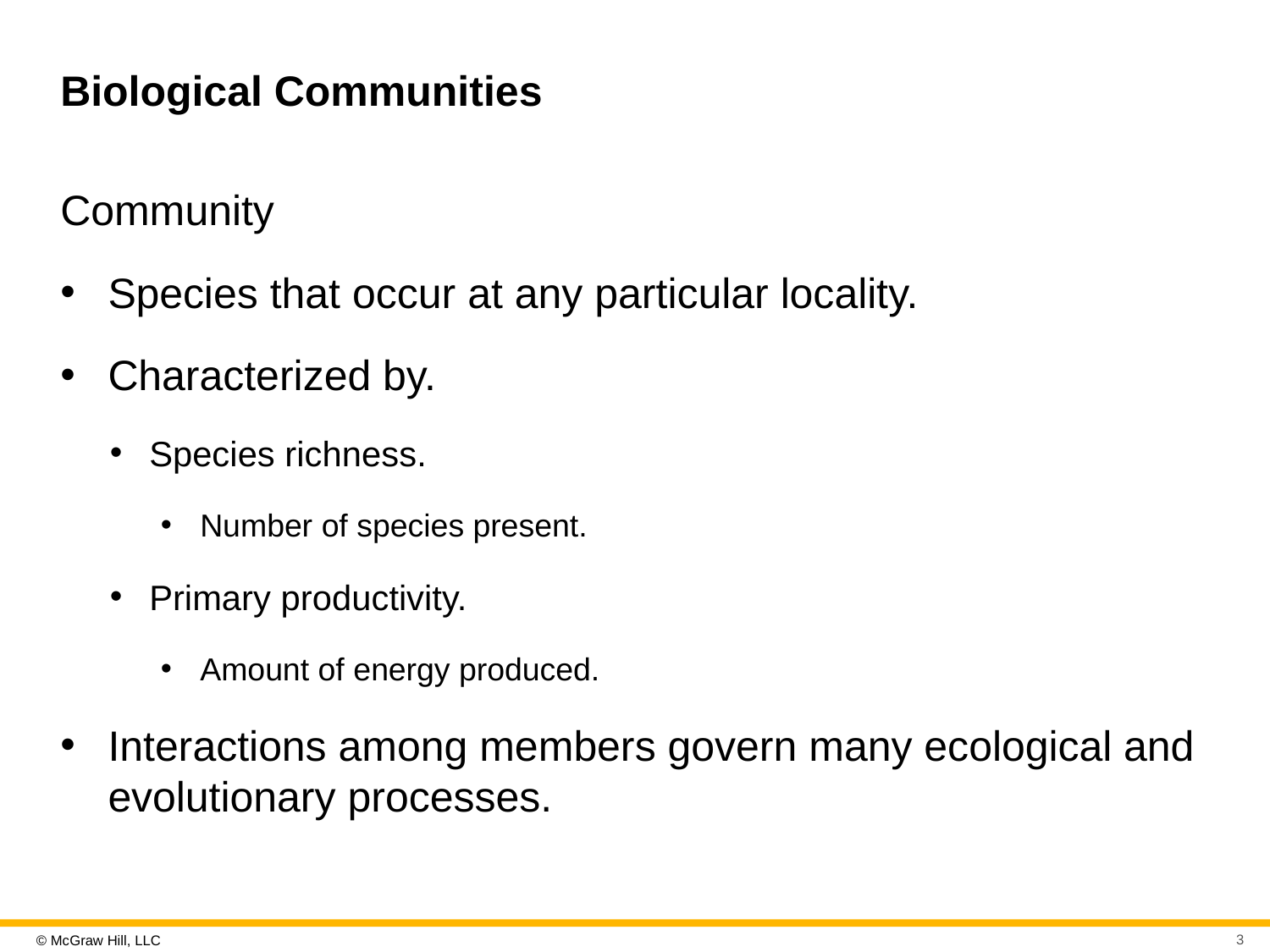

# Biological Communities
Community
Species that occur at any particular locality.
Characterized by.
Species richness.
Number of species present.
Primary productivity.
Amount of energy produced.
Interactions among members govern many ecological and evolutionary processes.
3